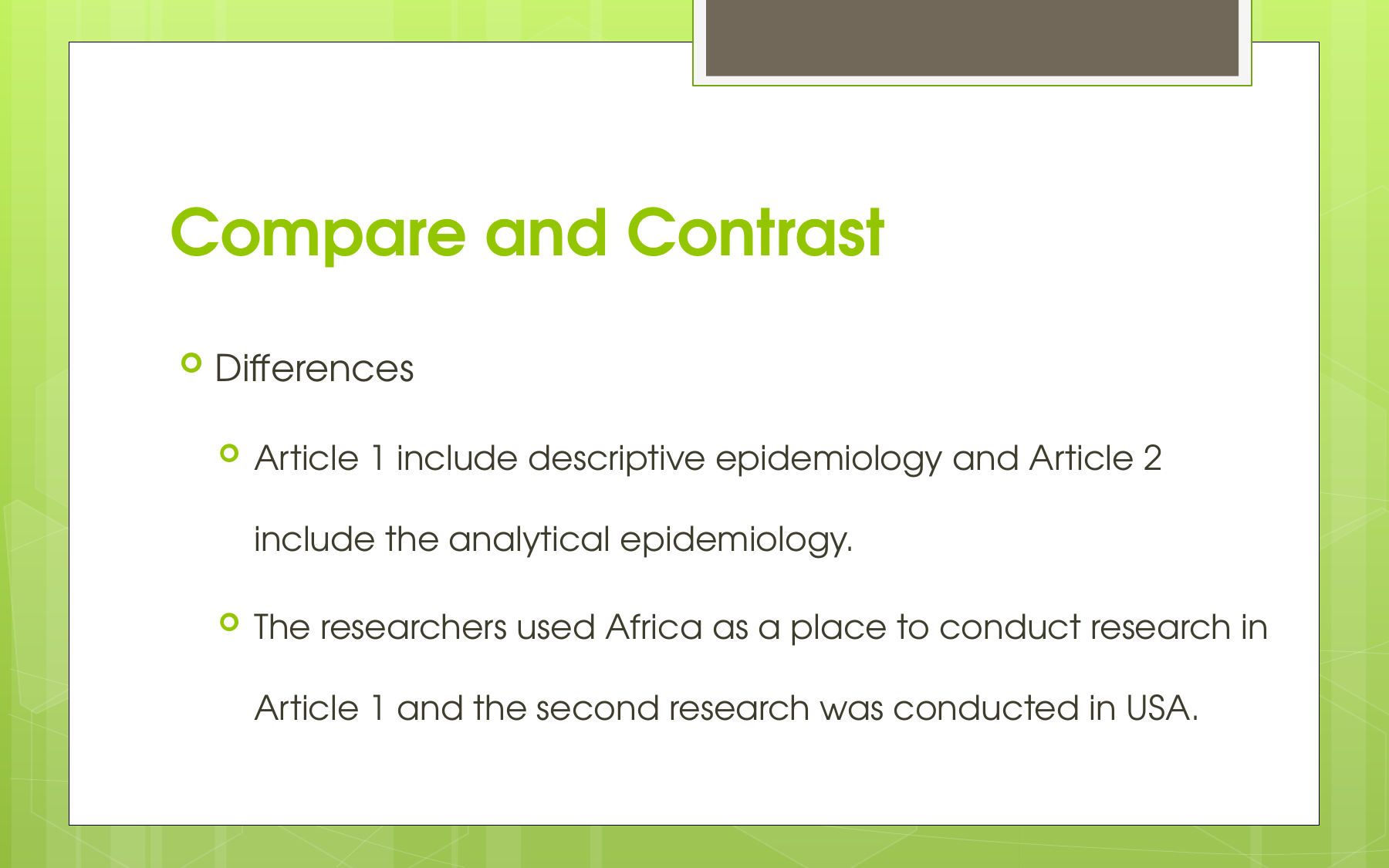

# Compare and Contrast
Differences
Article 1 include descriptive epidemiology and Article 2 include the analytical epidemiology.
The researchers used Africa as a place to conduct research in Article 1 and the second research was conducted in USA.